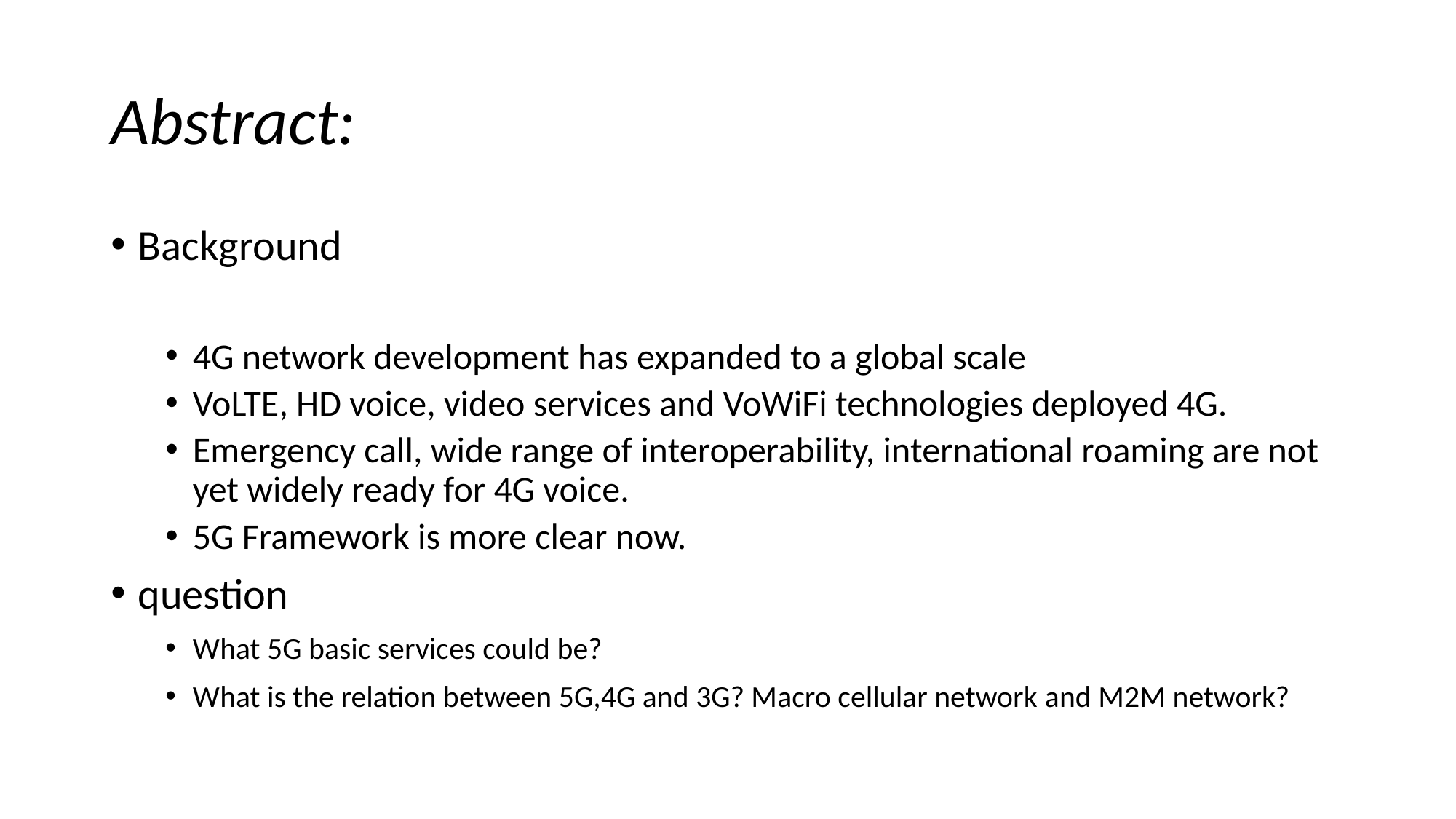

# Abstract:
Background

4G network development has expanded to a global scale
VoLTE, HD voice, video services and VoWiFi technologies deployed 4G.
Emergency call, wide range of interoperability, international roaming are not yet widely ready for 4G voice.
5G Framework is more clear now.
question
What 5G basic services could be?
What is the relation between 5G,4G and 3G? Macro cellular network and M2M network?